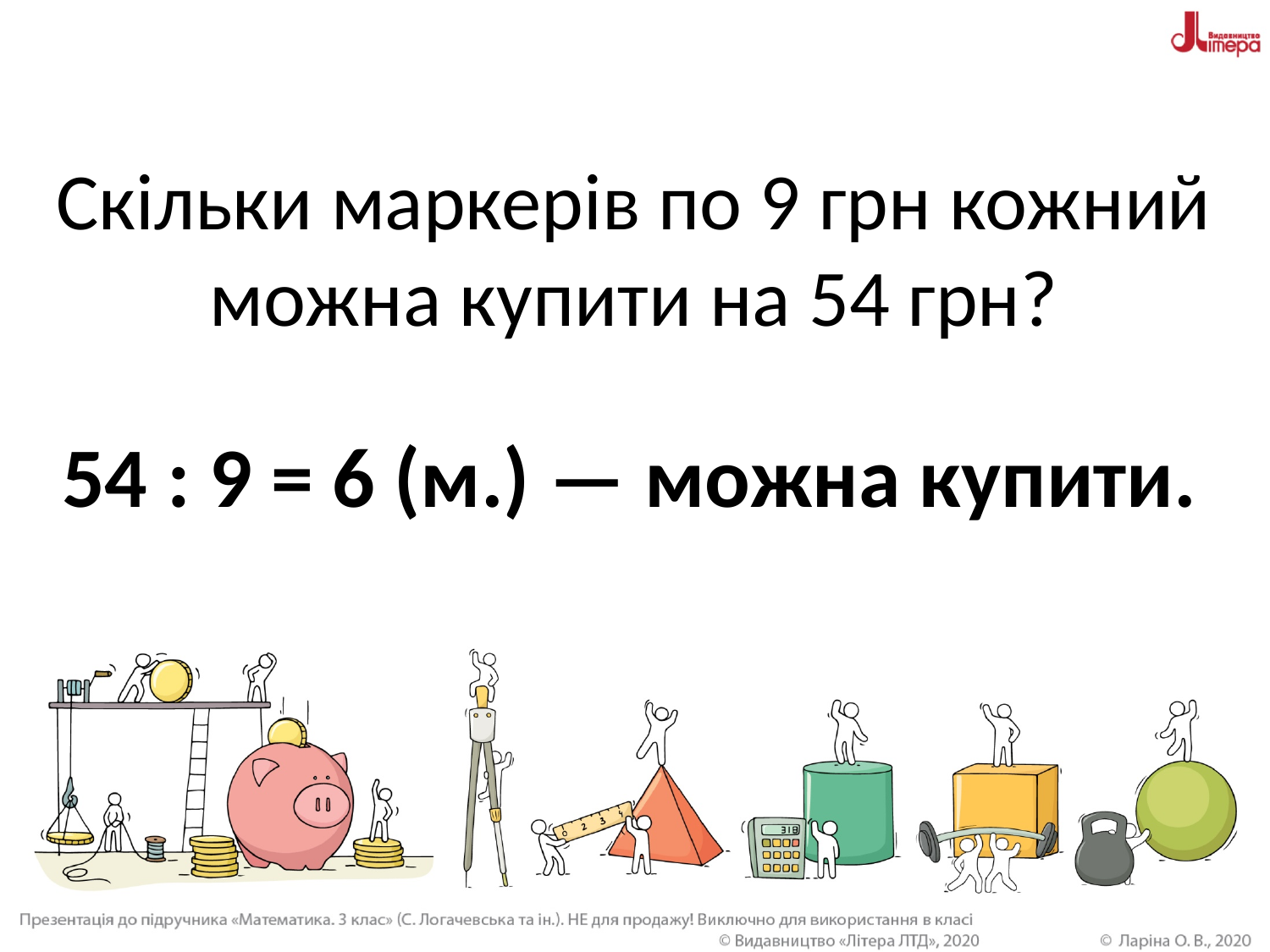

# Скільки маркерів по 9 грн кожний можна купити на 54 грн?
54 : 9 = 6 (м.) — можна купити.